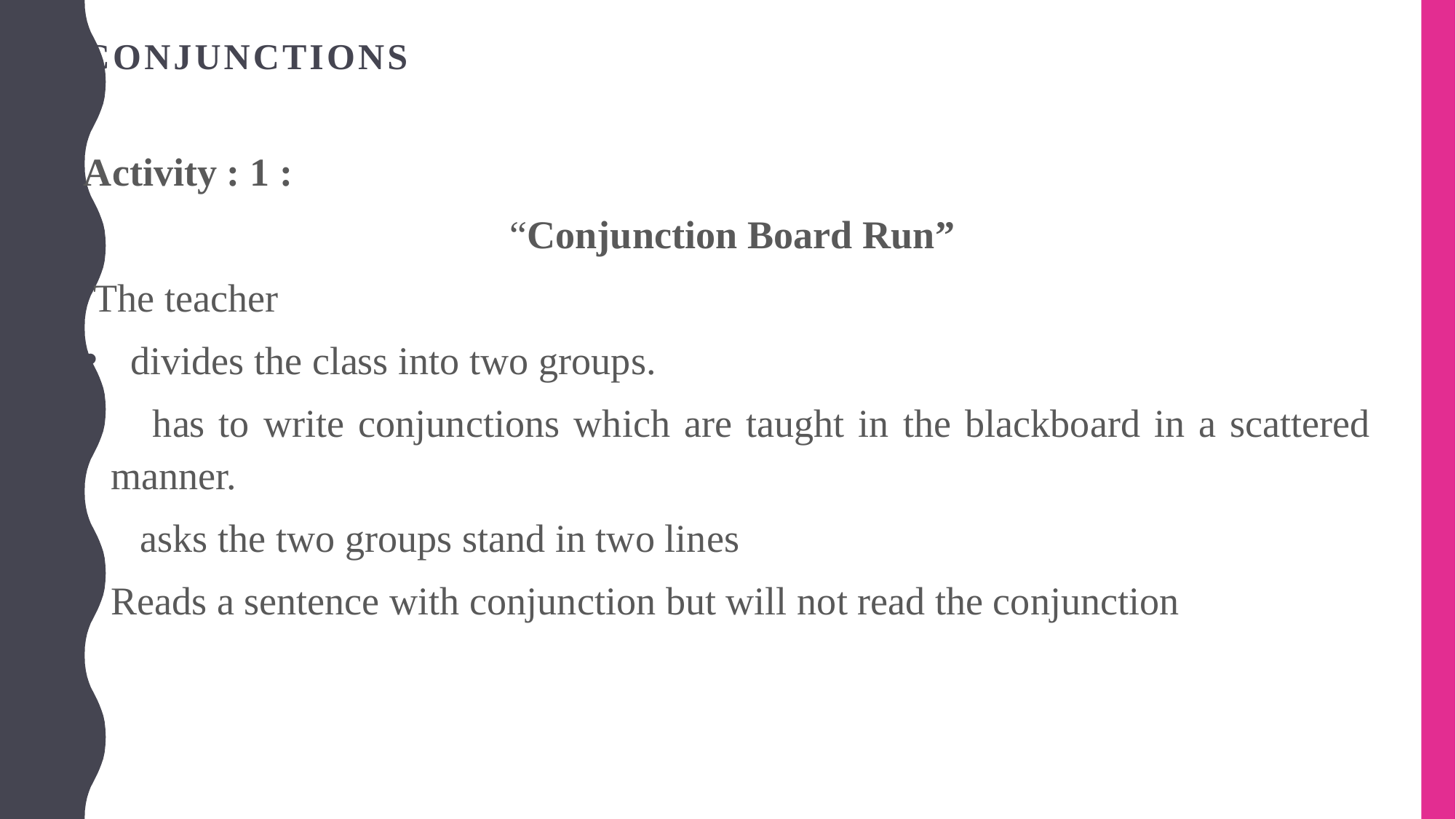

# CONJUNCTIONS
Activity : 1 :
 “Conjunction Board Run”
 The teacher
  divides the class into two groups.
   has to write conjunctions which are taught in the blackboard in a scattered manner.
   asks the two groups stand in two lines
Reads a sentence with conjunction but will not read the conjunction